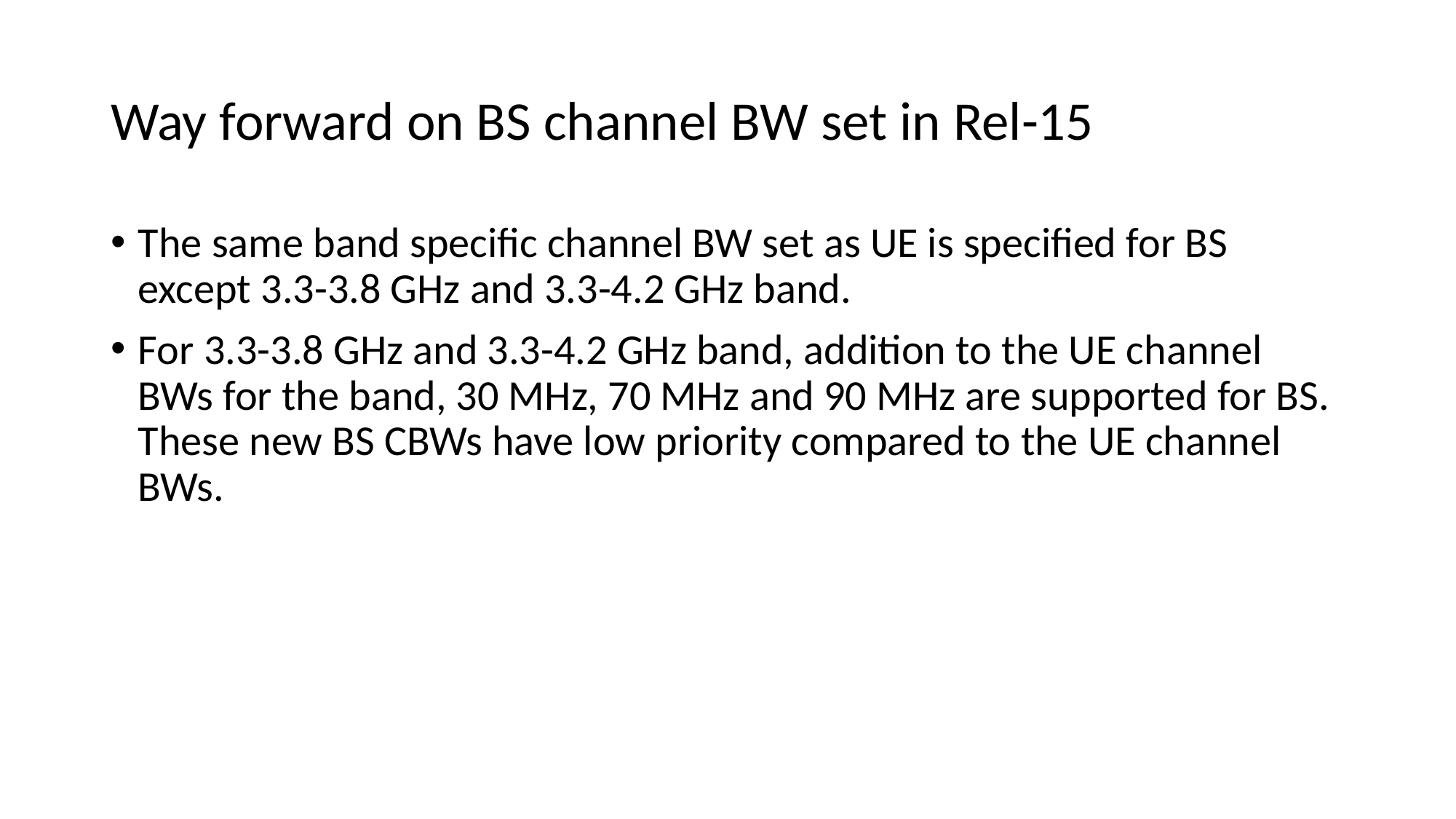

# Way forward on BS channel BW set in Rel-15

The same band specific channel BW set as UE is specified for BS except 3.3-3.8 GHz and 3.3-4.2 GHz band.
For 3.3-3.8 GHz and 3.3-4.2 GHz band, addition to the UE channel BWs for the band, 30 MHz, 70 MHz and 90 MHz are supported for BS. These new BS CBWs have low priority compared to the UE channel BWs.